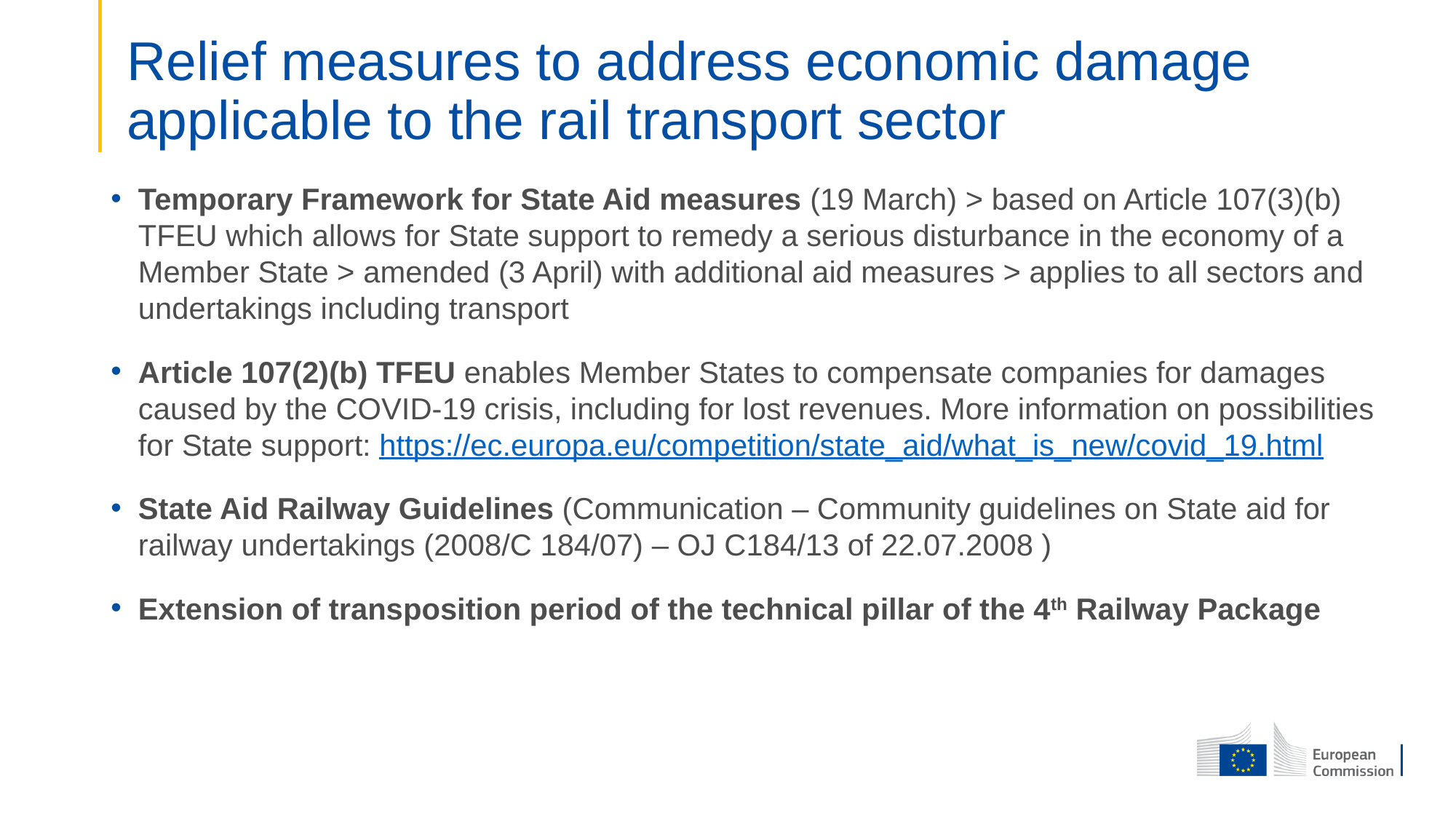

# Relief measures to address economic damage applicable to the rail transport sector
Temporary Framework for State Aid measures (19 March) > based on Article 107(3)(b) TFEU which allows for State support to remedy a serious disturbance in the economy of a Member State > amended (3 April) with additional aid measures > applies to all sectors and undertakings including transport
Article 107(2)(b) TFEU enables Member States to compensate companies for damages caused by the COVID-19 crisis, including for lost revenues. More information on possibilities for State support: https://ec.europa.eu/competition/state_aid/what_is_new/covid_19.html
State Aid Railway Guidelines (Communication – Community guidelines on State aid for railway undertakings (2008/C 184/07) – OJ C184/13 of 22.07.2008 )
Extension of transposition period of the technical pillar of the 4th Railway Package